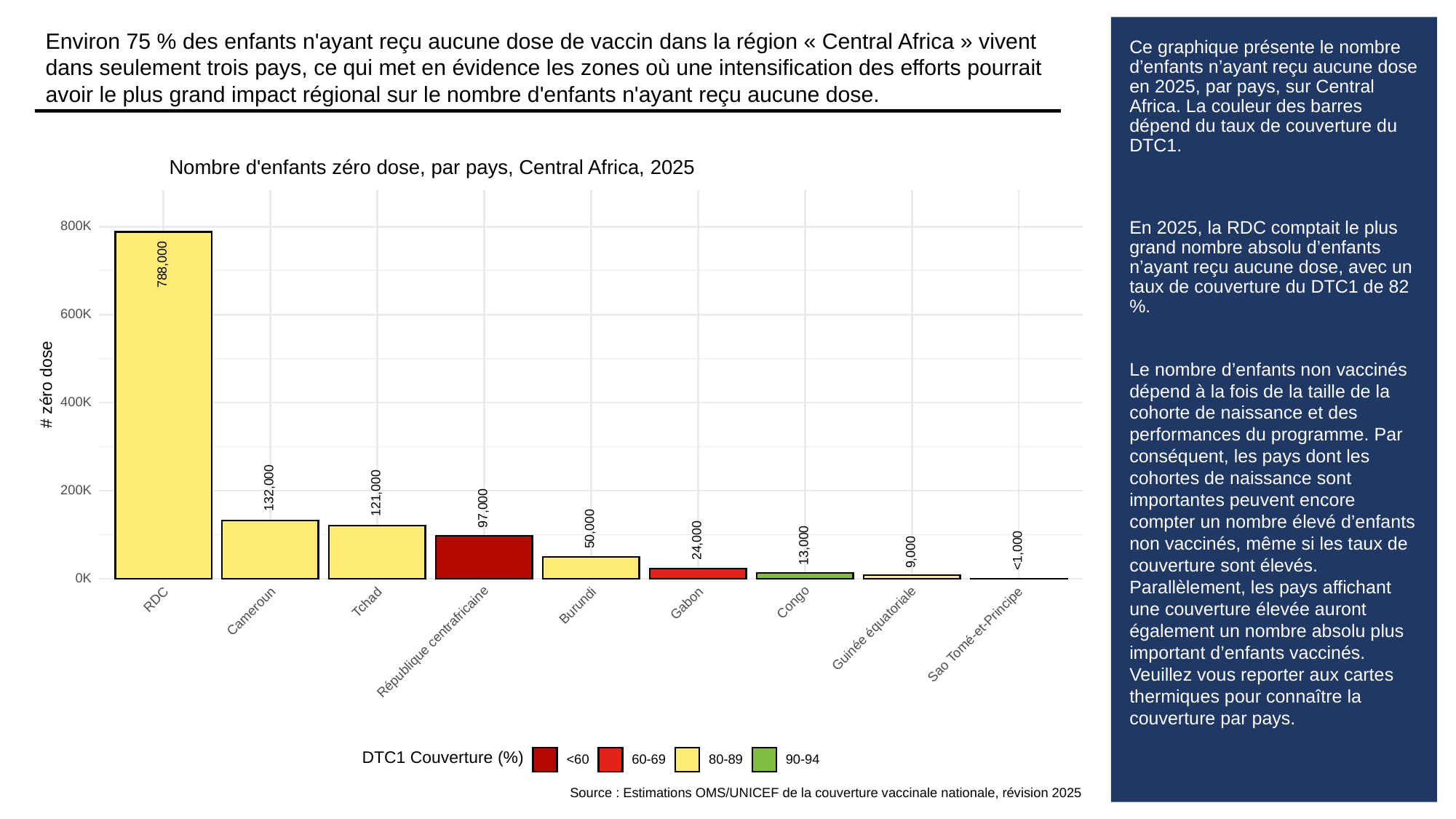

Environ 75 % des enfants n'ayant reçu aucune dose de vaccin dans la région « Central Africa » vivent dans seulement trois pays, ce qui met en évidence les zones où une intensification des efforts pourrait avoir le plus grand impact régional sur le nombre d'enfants n'ayant reçu aucune dose.
# Ce graphique présente le nombre d’enfants n’ayant reçu aucune dose en 2025, par pays, sur Central Africa. La couleur des barres dépend du taux de couverture du DTC1.

En 2025, la RDC comptait le plus grand nombre absolu d’enfants n’ayant reçu aucune dose, avec un taux de couverture du DTC1 de 82 %.

Le nombre d’enfants non vaccinés dépend à la fois de la taille de la cohorte de naissance et des performances du programme. Par conséquent, les pays dont les cohortes de naissance sont importantes peuvent encore compter un nombre élevé d’enfants non vaccinés, même si les taux de couverture sont élevés. Parallèlement, les pays affichant une couverture élevée auront également un nombre absolu plus important d’enfants vaccinés. Veuillez vous reporter aux cartes thermiques pour connaître la couverture par pays.

Nombre d'enfants zéro dose, par pays, Central Africa, 2025

800K

788,000

600K

# zéro dose
400K

132,000
200K
121,000

97,000

50,000

24,000

13,000
<1,000
9,000

0K

RDC
Congo
Tchad
Gabon
Burundi
Cameroun
Guinée équatoriale
Sao Tomé-et-Principe
République centrafricaine

DTC1 Couverture (%)
<60
60-69
80-89
90-94
Source : Estimations OMS/UNICEF de la couverture vaccinale nationale, révision 2025